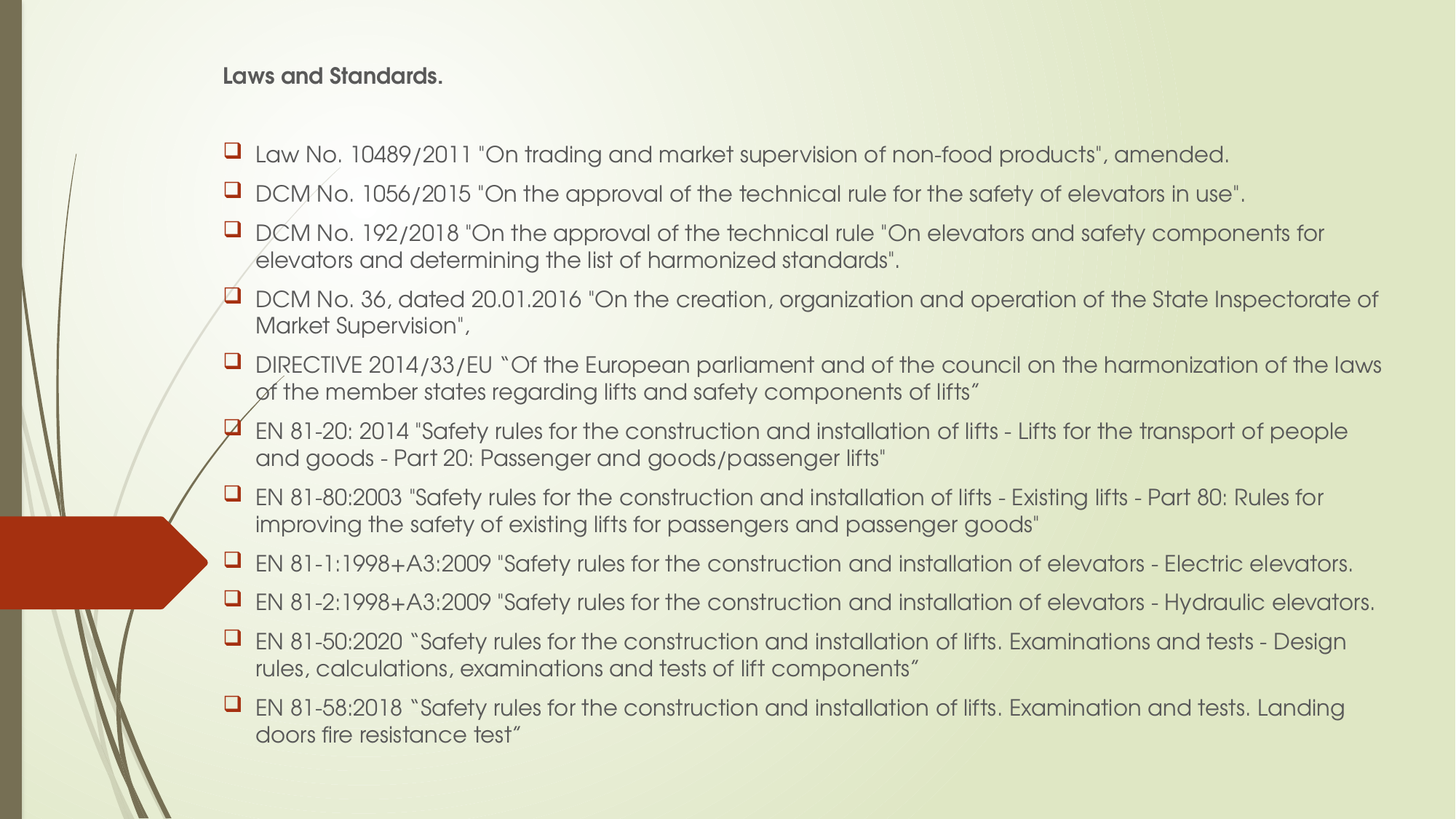

Laws and Standards.

Law No. 10489/2011 "On trading and market supervision of non-food products", amended.
DCM No. 1056/2015 "On the approval of the technical rule for the safety of elevators in use".
DCM No. 192/2018 "On the approval of the technical rule "On elevators and safety components for elevators and determining the list of harmonized standards".
DCM No. 36, dated 20.01.2016 "On the creation, organization and operation of the State Inspectorate of Market Supervision",
DIRECTIVE 2014/33/EU “Of the European parliament and of the council on the harmonization of the laws of the member states regarding lifts and safety components of lifts”
EN 81-20: 2014 "Safety rules for the construction and installation of lifts - Lifts for the transport of people and goods - Part 20: Passenger and goods/passenger lifts"
EN 81-80:2003 "Safety rules for the construction and installation of lifts - Existing lifts - Part 80: Rules for improving the safety of existing lifts for passengers and passenger goods"
EN 81-1:1998+A3:2009 "Safety rules for the construction and installation of elevators - Electric elevators.
EN 81-2:1998+A3:2009 "Safety rules for the construction and installation of elevators - Hydraulic elevators.
EN 81-50:2020 “Safety rules for the construction and installation of lifts. Examinations and tests - Design rules, calculations, examinations and tests of lift components”
EN 81-58:2018 “Safety rules for the construction and installation of lifts. Examination and tests. Landing doors fire resistance test”